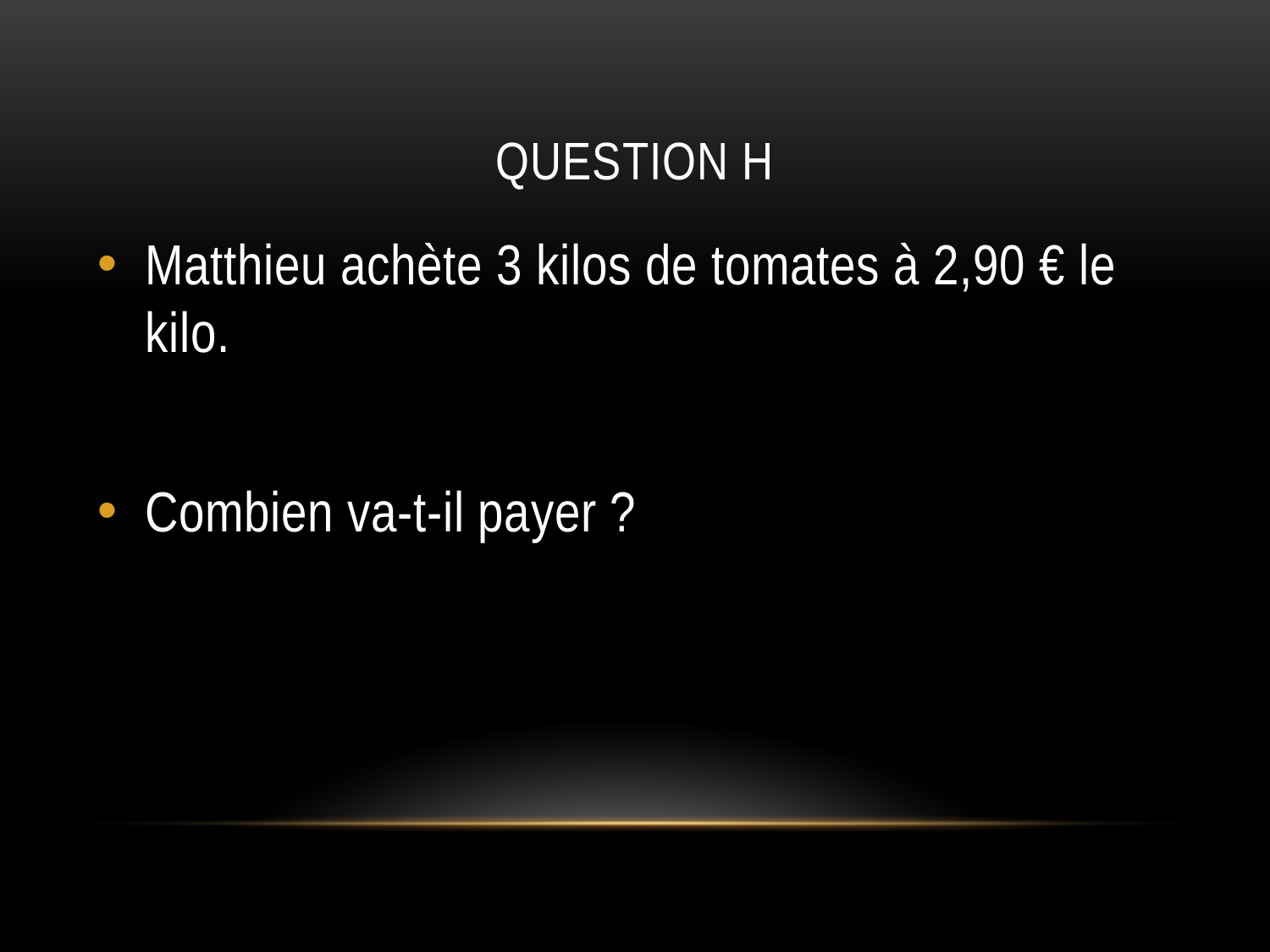

# QUESTION H
Matthieu achète 3 kilos de tomates à 2,90 € le kilo.

Combien va-t-il payer ?